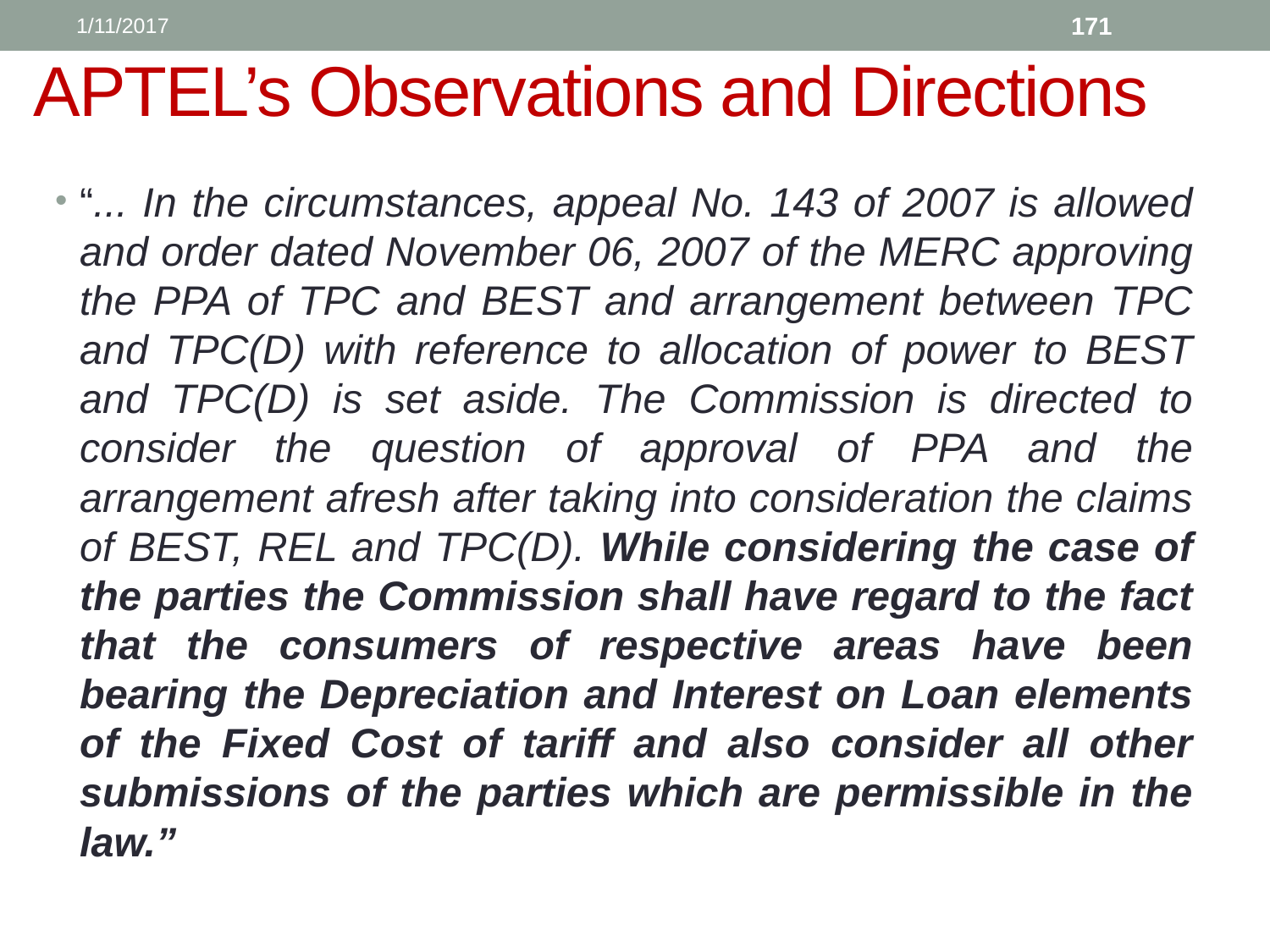

1/11/2017
171
# APTEL’s Observations and Directions
“... In the circumstances, appeal No. 143 of 2007 is allowed and order dated November 06, 2007 of the MERC approving the PPA of TPC and BEST and arrangement between TPC and TPC(D) with reference to allocation of power to BEST and TPC(D) is set aside. The Commission is directed to consider the question of approval of PPA and the arrangement afresh after taking into consideration the claims of BEST, REL and TPC(D). While considering the case of the parties the Commission shall have regard to the fact that the consumers of respective areas have been bearing the Depreciation and Interest on Loan elements of the Fixed Cost of tariff and also consider all other submissions of the parties which are permissible in the law.”